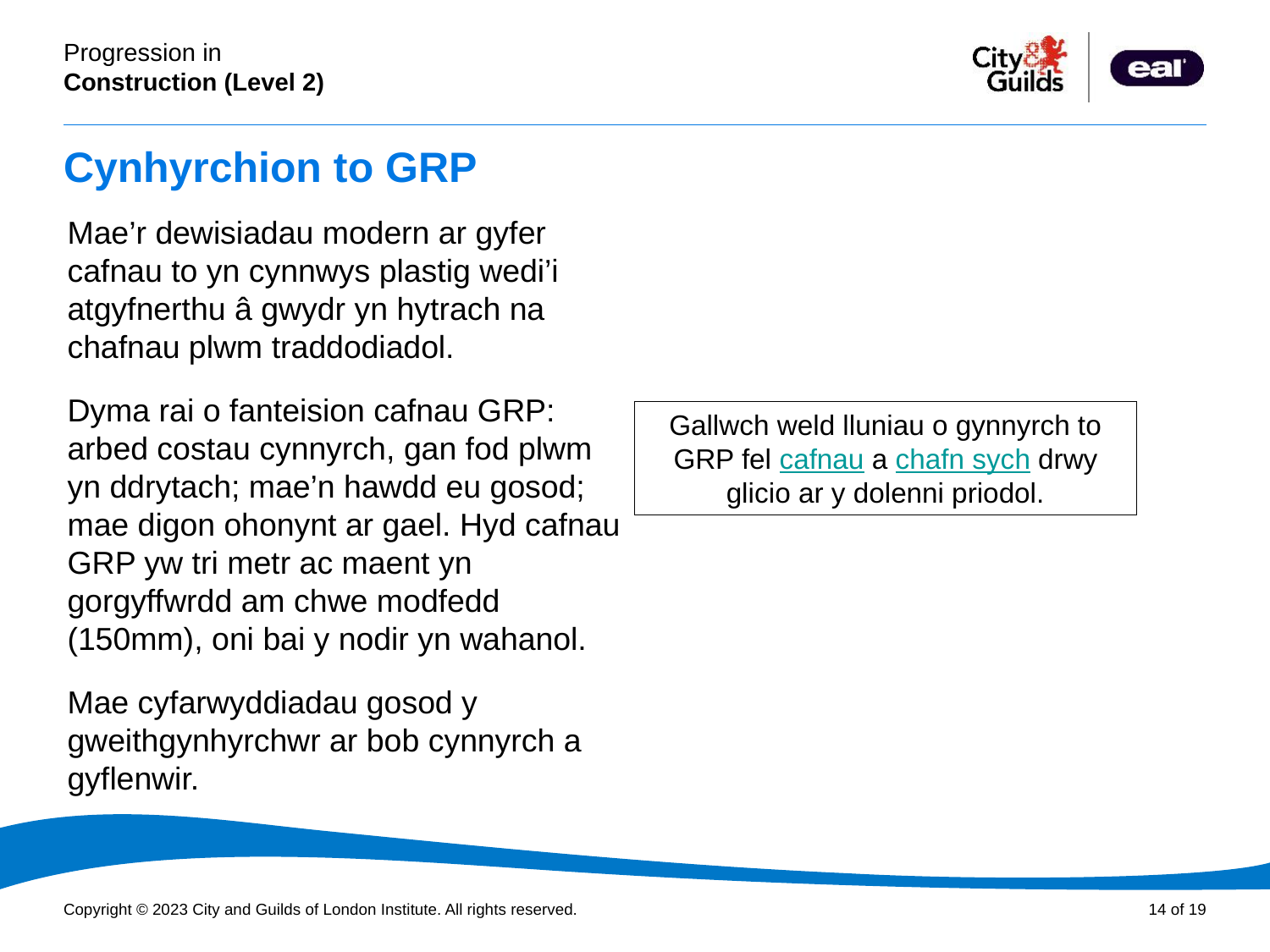

# Cynhyrchion to GRP
Mae’r dewisiadau modern ar gyfer cafnau to yn cynnwys plastig wedi’i atgyfnerthu â gwydr yn hytrach na chafnau plwm traddodiadol.

Dyma rai o fanteision cafnau GRP: arbed costau cynnyrch, gan fod plwm yn ddrytach; mae’n hawdd eu gosod; mae digon ohonynt ar gael. Hyd cafnau GRP yw tri metr ac maent yn gorgyffwrdd am chwe modfedd (150mm), oni bai y nodir yn wahanol.

Mae cyfarwyddiadau gosod y gweithgynhyrchwr ar bob cynnyrch a gyflenwir.
Gallwch weld lluniau o gynnyrch to GRP fel cafnau a chafn sych drwy glicio ar y dolenni priodol.